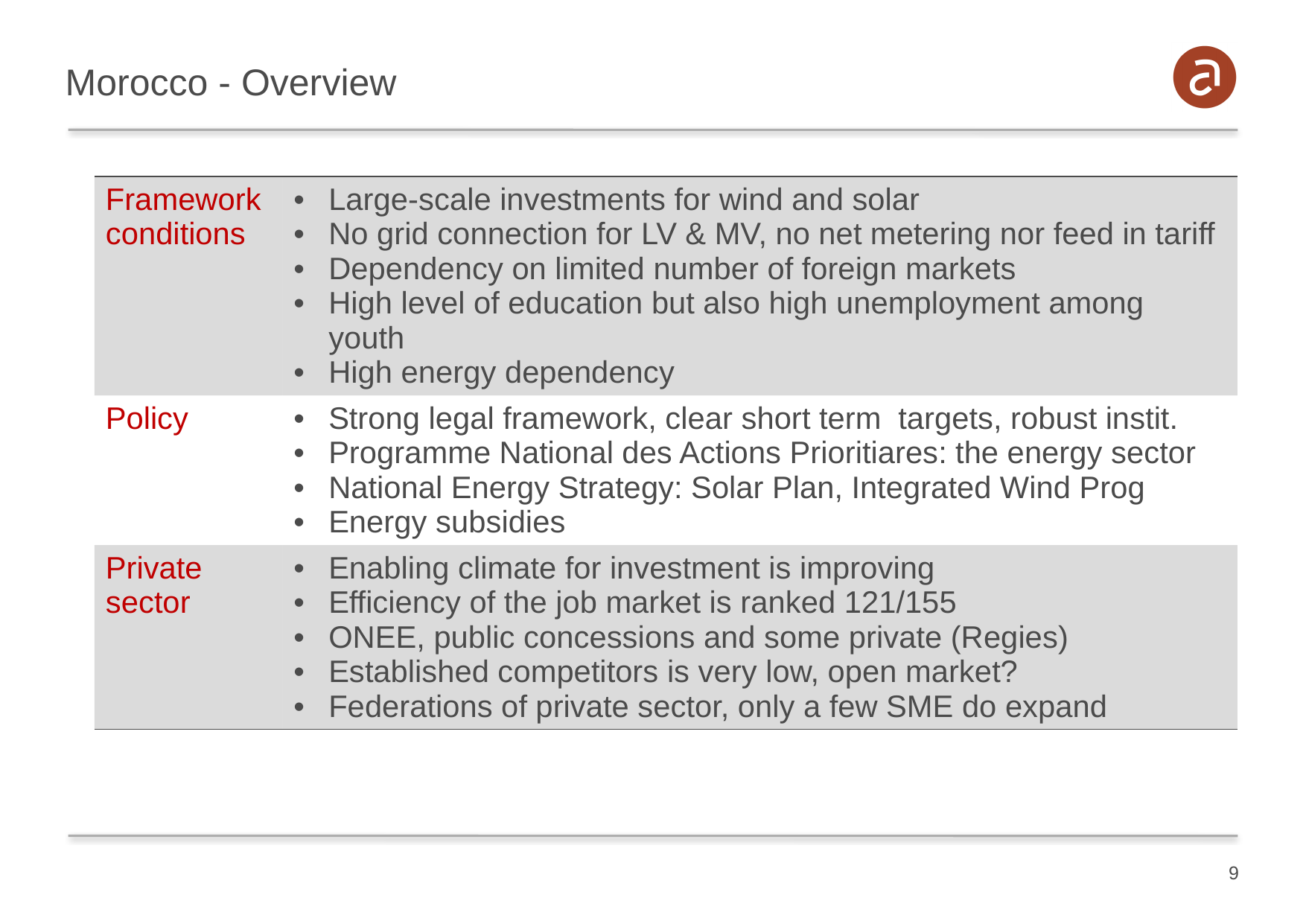

# Morocco - Overview
| Framework conditions | Large-scale investments for wind and solar No grid connection for LV & MV, no net metering nor feed in tariff Dependency on limited number of foreign markets High level of education but also high unemployment among youth High energy dependency |
| --- | --- |
| Policy | Strong legal framework, clear short term targets, robust instit. Programme National des Actions Prioritiares: the energy sector National Energy Strategy: Solar Plan, Integrated Wind Prog Energy subsidies |
| Private sector | Enabling climate for investment is improving Efficiency of the job market is ranked 121/155 ONEE, public concessions and some private (Regies) Established competitors is very low, open market? Federations of private sector, only a few SME do expand |